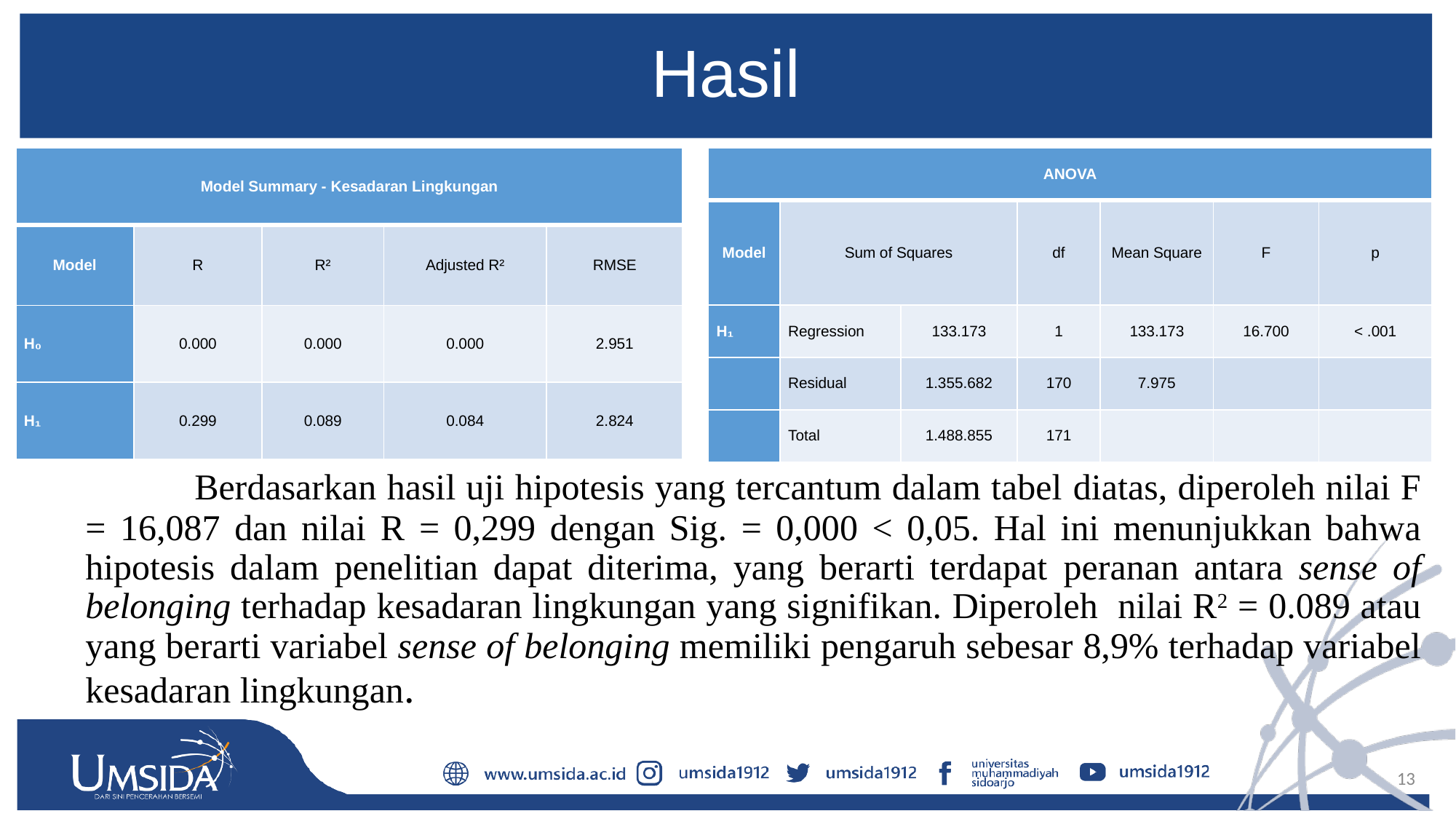

# Hasil
| ANOVA |  |  |  |  |  |  |
| --- | --- | --- | --- | --- | --- | --- |
| Model | Sum of Squares |  | df | Mean Square | F | p |
| H₁ | Regression | 133.173 | 1 | 133.173 | 16.700 | < .001 |
|  | Residual | 1.355.682 | 170 | 7.975 |  |  |
|  | Total | 1.488.855 | 171 |  |  |  |
| Model Summary - Kesadaran Lingkungan |  |  |  |  |
| --- | --- | --- | --- | --- |
| Model | R | R² | Adjusted R² | RMSE |
| H₀ | 0.000 | 0.000 | 0.000 | 2.951 |
| H₁ | 0.299 | 0.089 | 0.084 | 2.824 |

	Berdasarkan hasil uji hipotesis yang tercantum dalam tabel diatas, diperoleh nilai F = 16,087 dan nilai R = 0,299 dengan Sig. = 0,000 < 0,05. Hal ini menunjukkan bahwa hipotesis dalam penelitian dapat diterima, yang berarti terdapat peranan antara sense of belonging terhadap kesadaran lingkungan yang signifikan. Diperoleh  nilai R2 = 0.089 atau yang berarti variabel sense of belonging memiliki pengaruh sebesar 8,9% terhadap variabel kesadaran lingkungan.